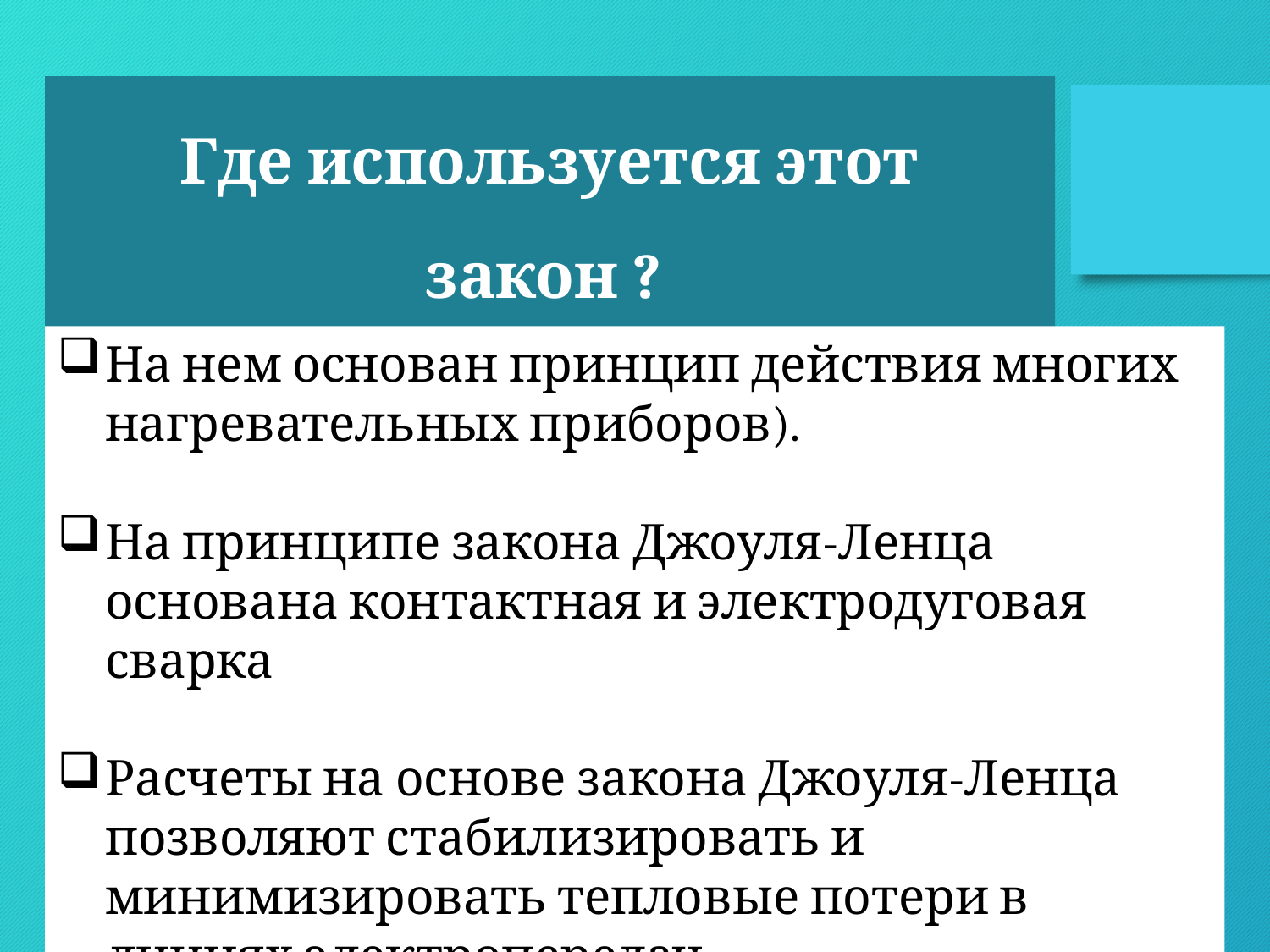

Где используется этот закон ?

На нем основан принцип действия многих нагревательных приборов).

На принципе закона Джоуля-Ленца основана контактная и электродуговая сварка

Расчеты на основе закона Джоуля-Ленца позволяют стабилизировать и минимизировать тепловые потери в линиях электропередач